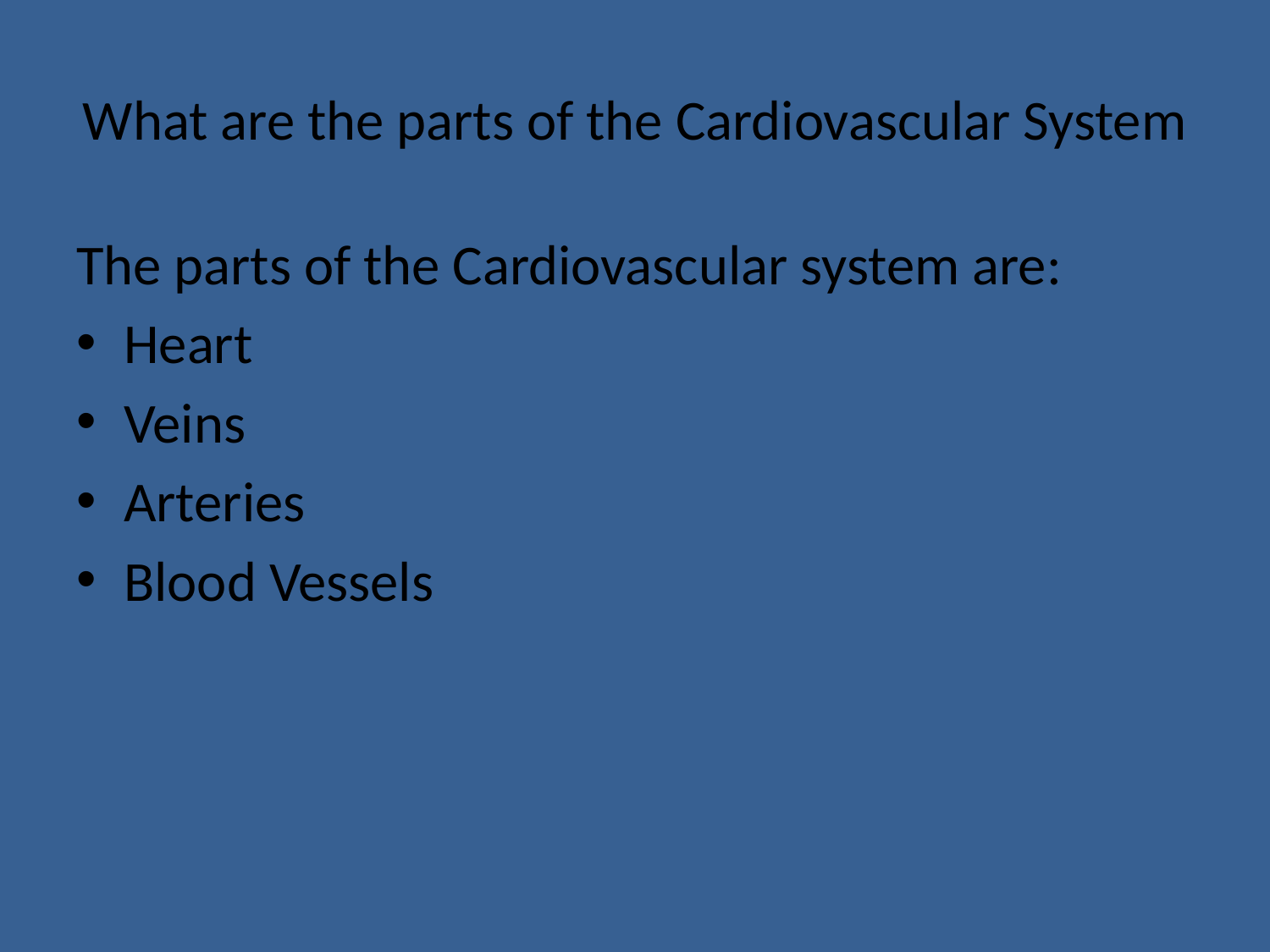

# What are the parts of the Cardiovascular System
The parts of the Cardiovascular system are:
Heart
Veins
Arteries
Blood Vessels